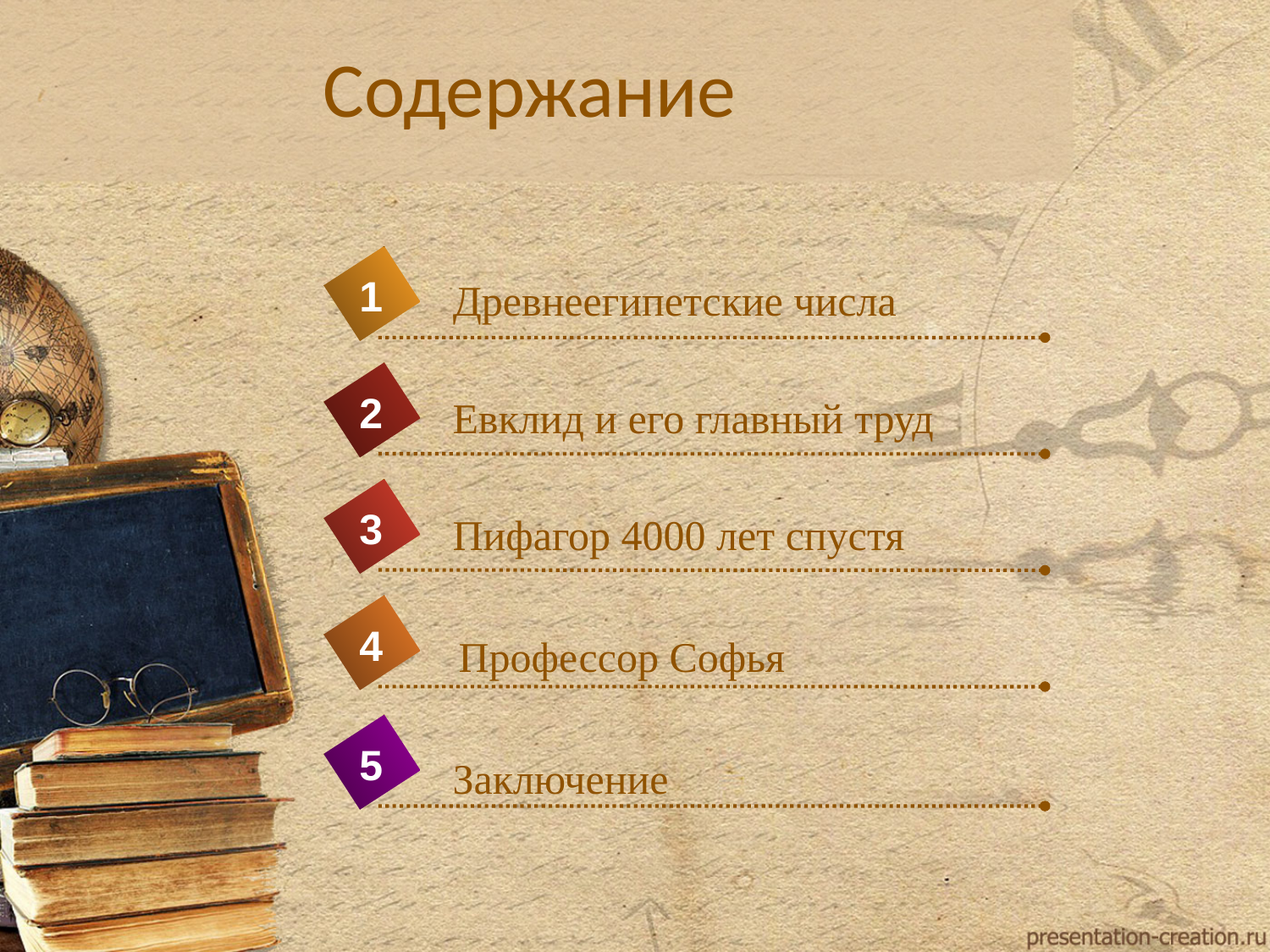

# Содержание

1
Древнеегипетские числа

2
Евклид и его главный труд

3
Пифагор 4000 лет спустя

4
Профессор Софья

5
Заключение